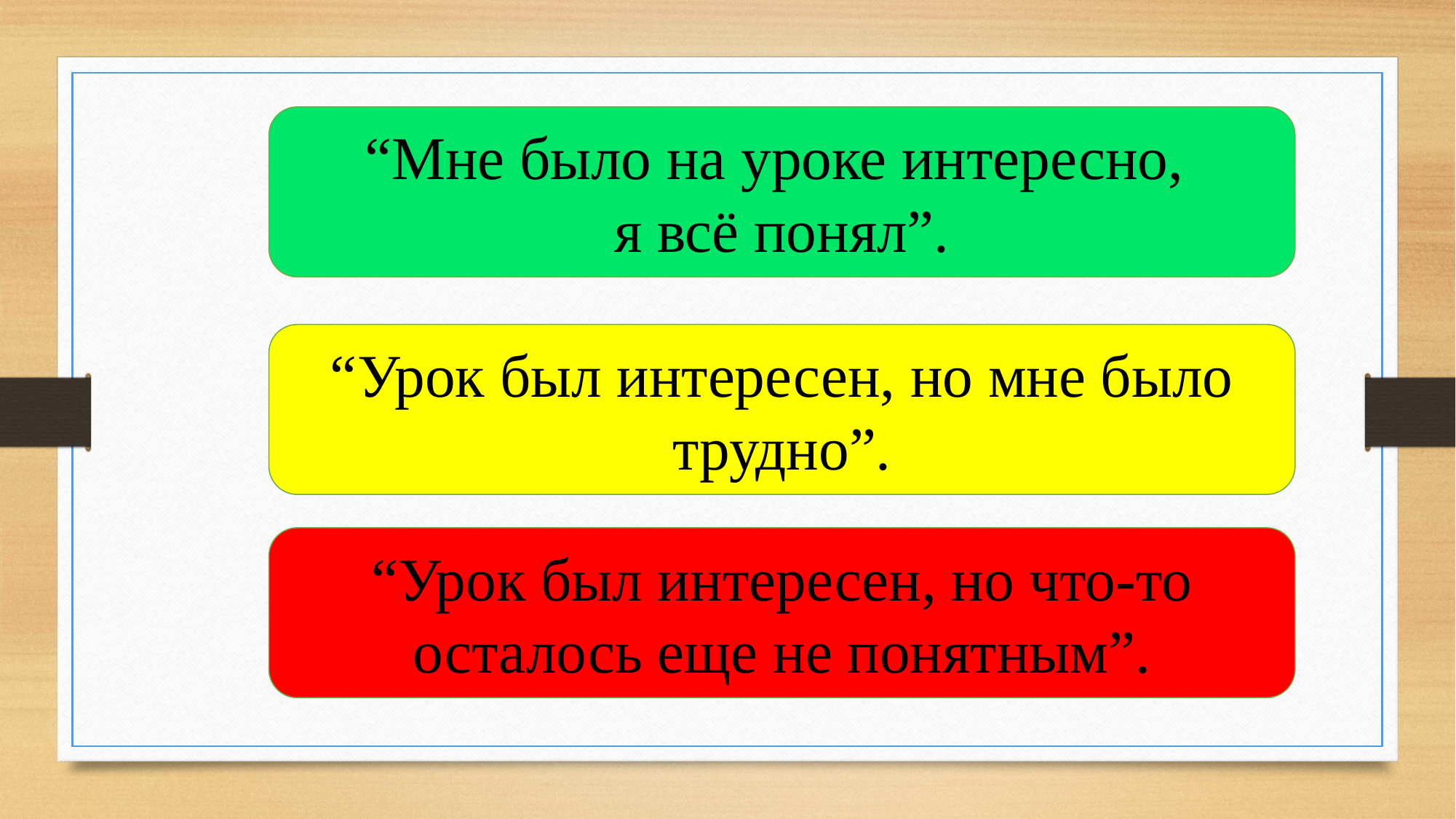

“Мне было на уроке интересно,
я всё понял”.
“Урок был интересен, но мне было трудно”.
“Урок был интересен, но что-то осталось еще не понятным”.